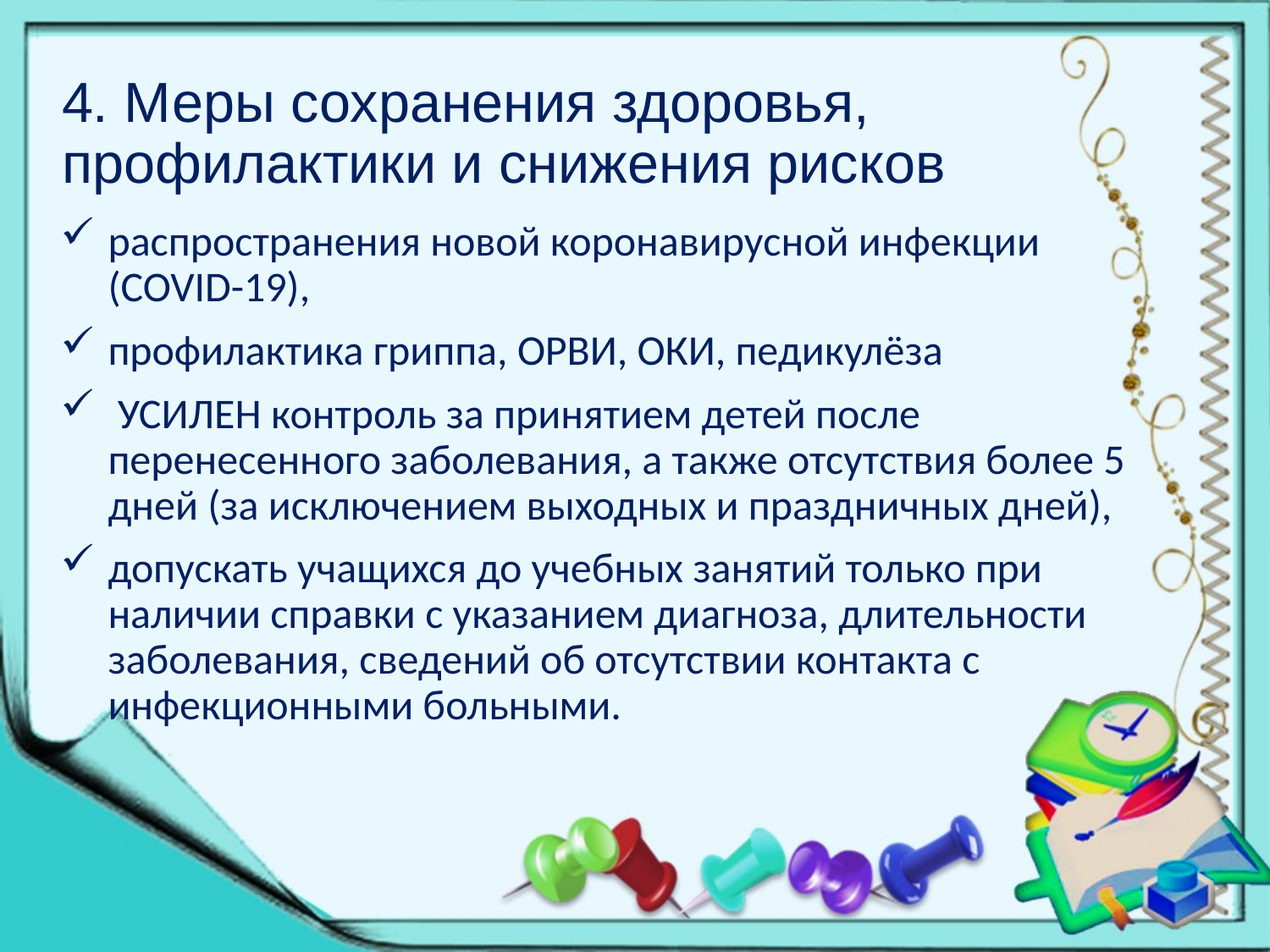

# 4. Меры сохранения здоровья, профилактики и снижения рисков
распространения новой коронавирусной инфекции (COVID-19),
профилактика гриппа, ОРВИ, ОКИ, педикулёза
 УСИЛЕН контроль за принятием детей после перенесенного заболевания, а также отсутствия более 5 дней (за исключением выходных и праздничных дней),
допускать учащихся до учебных занятий только при наличии справки с указанием диагноза, длительности заболевания, сведений об отсутствии контакта с инфекционными больными.